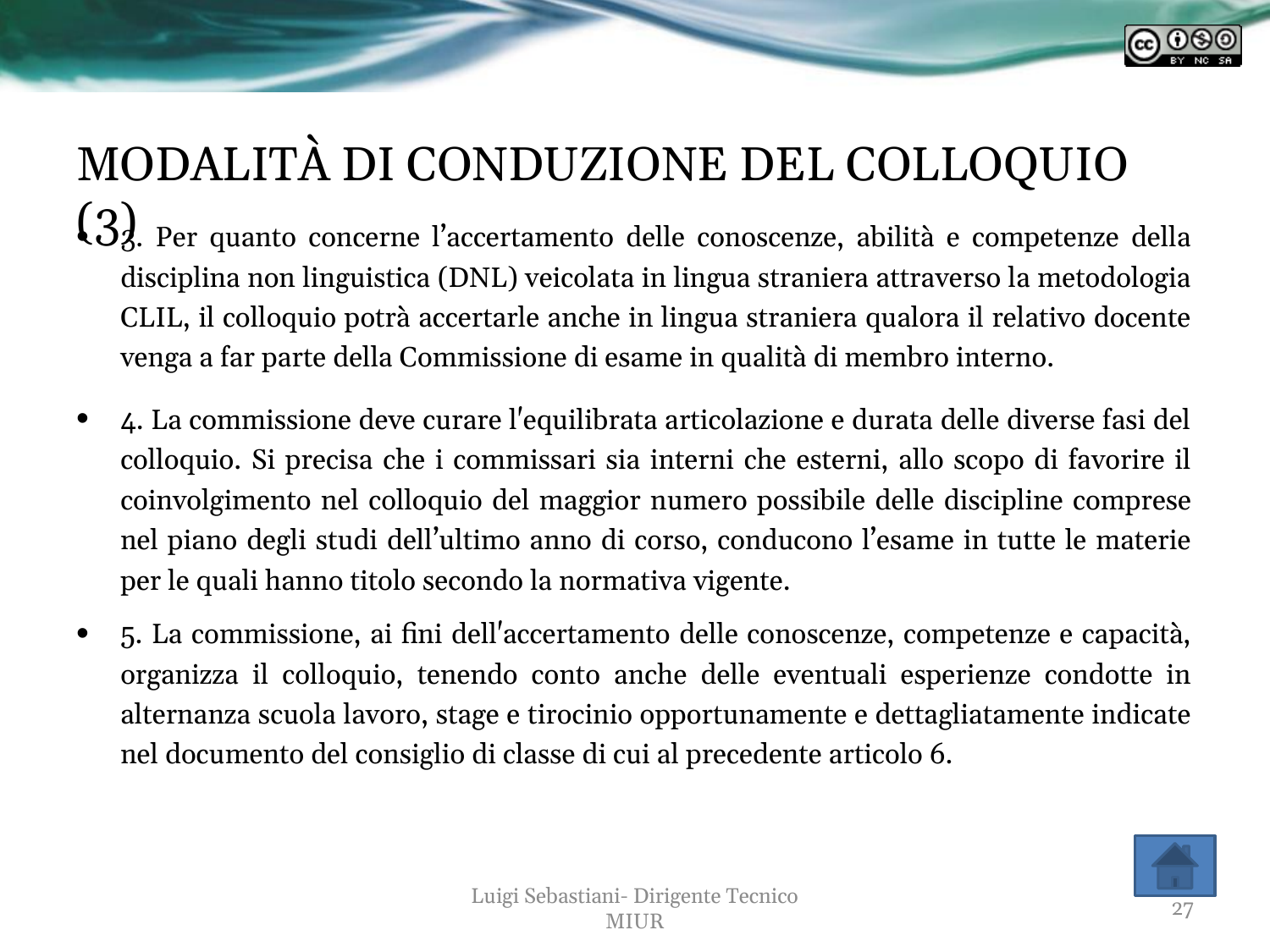

# MODALITÀ DI CONDUZIONE DEL COLLOQUIO (3)
3. Per quanto concerne l’accertamento delle conoscenze, abilità e competenze della disciplina non linguistica (DNL) veicolata in lingua straniera attraverso la metodologia CLIL, il colloquio potrà accertarle anche in lingua straniera qualora il relativo docente venga a far parte della Commissione di esame in qualità di membro interno.
4. La commissione deve curare l'equilibrata articolazione e durata delle diverse fasi del colloquio. Si precisa che i commissari sia interni che esterni, allo scopo di favorire il coinvolgimento nel colloquio del maggior numero possibile delle discipline comprese nel piano degli studi dell’ultimo anno di corso, conducono l’esame in tutte le materie per le quali hanno titolo secondo la normativa vigente.
5. La commissione, ai fini dell'accertamento delle conoscenze, competenze e capacità, organizza il colloquio, tenendo conto anche delle eventuali esperienze condotte in alternanza scuola lavoro, stage e tirocinio opportunamente e dettagliatamente indicate nel documento del consiglio di classe di cui al precedente articolo 6.

Luigi Sebastiani- Dirigente Tecnico MIUR
27